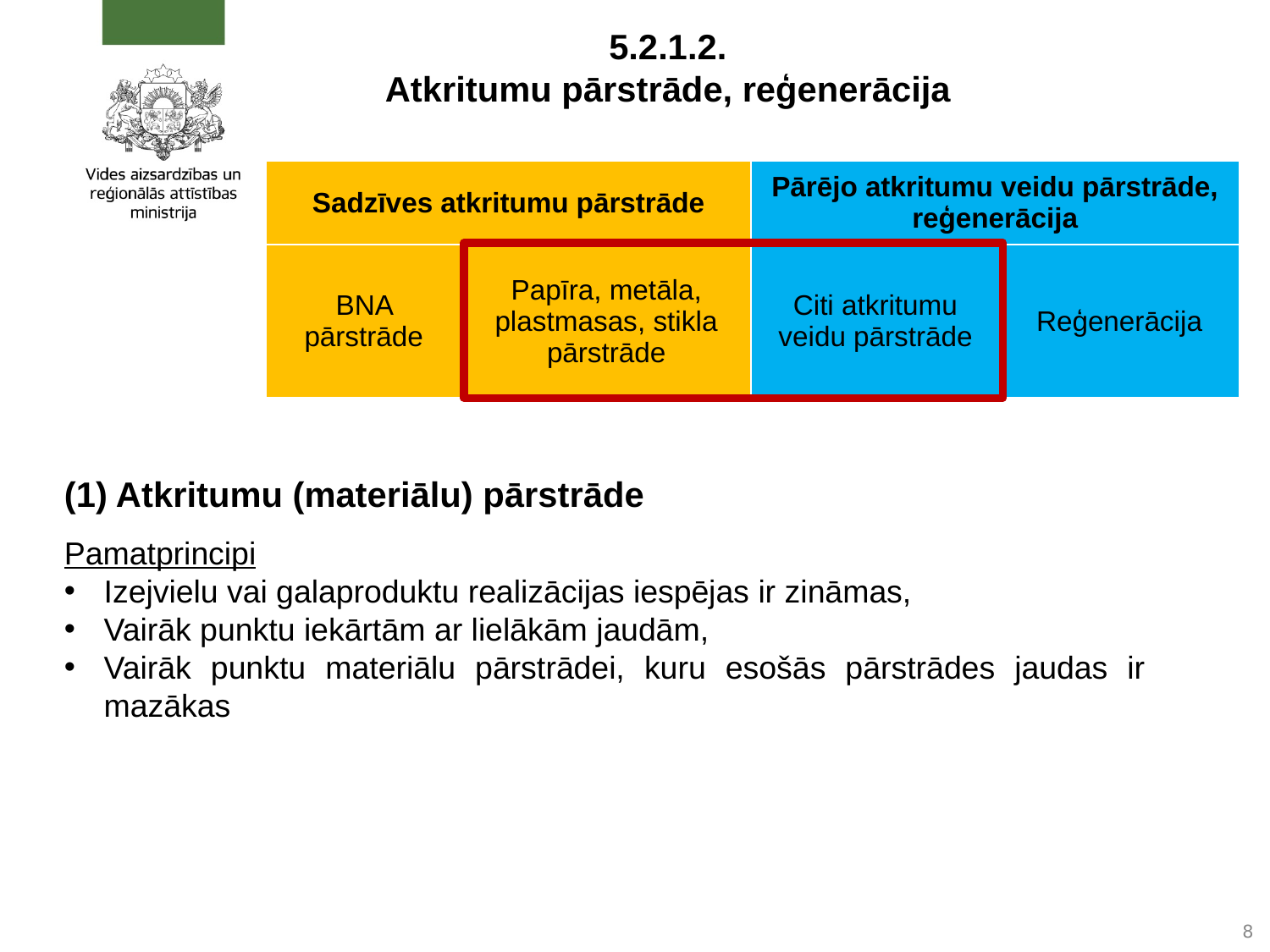

5.2.1.2.
Atkritumu pārstrāde, reģenerācija
| Sadzīves atkritumu pārstrāde |  | Pārējo atkritumu veidu pārstrāde, reģenerācija |  |
| --- | --- | --- | --- |
| BNA pārstrāde | Papīra, metāla, plastmasas, stikla pārstrāde | Citi atkritumu veidu pārstrāde | Reģenerācija |

(1) Atkritumu (materiālu) pārstrāde
Pamatprincipi
Izejvielu vai galaproduktu realizācijas iespējas ir zināmas,
Vairāk punktu iekārtām ar lielākām jaudām,
Vairāk punktu materiālu pārstrādei, kuru esošās pārstrādes jaudas ir mazākas
8